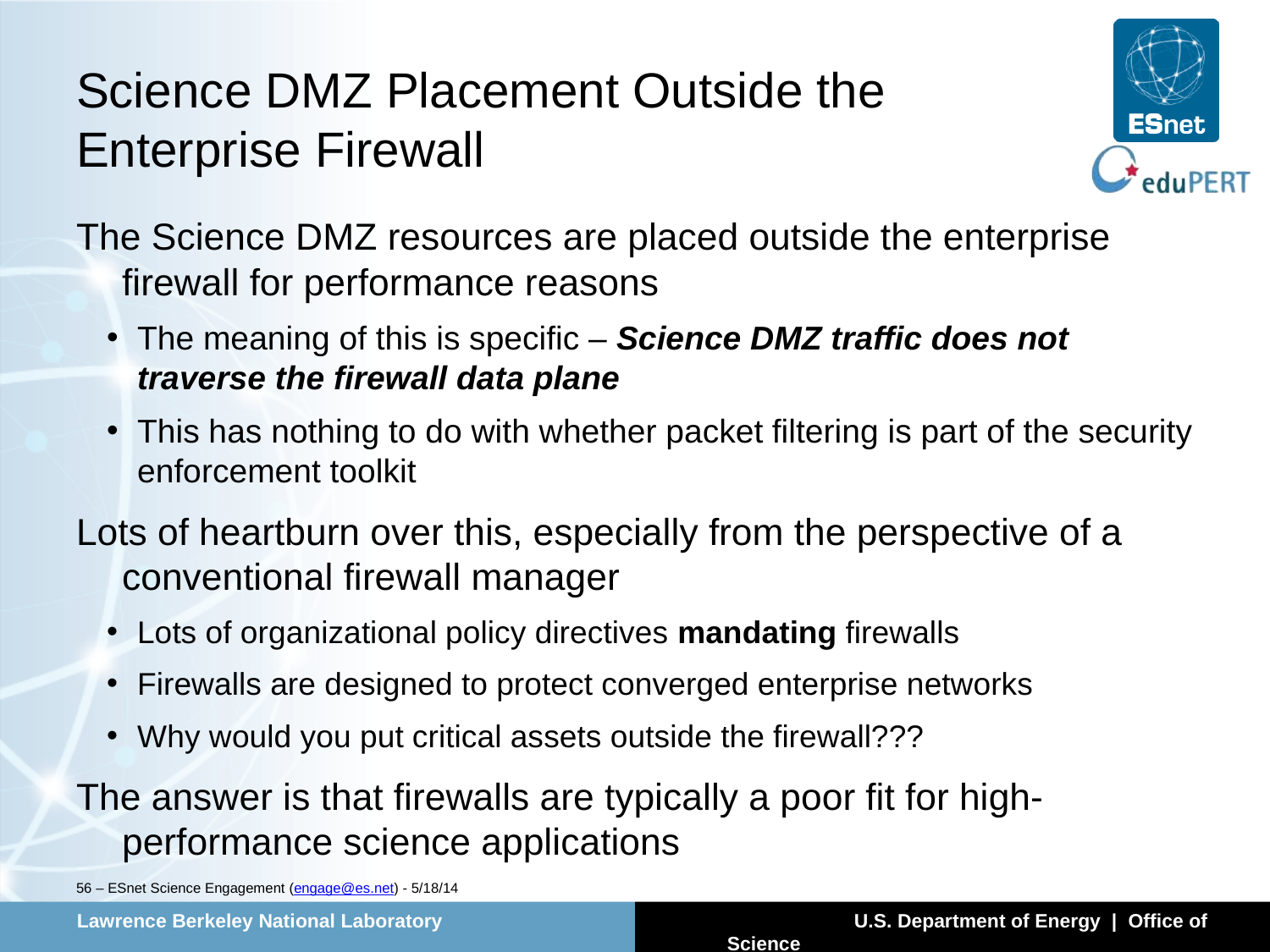

# Science DMZ Placement Outside the Enterprise Firewall
The Science DMZ resources are placed outside the enterprise firewall for performance reasons
The meaning of this is specific – Science DMZ traffic does not traverse the firewall data plane
This has nothing to do with whether packet filtering is part of the security enforcement toolkit
Lots of heartburn over this, especially from the perspective of a conventional firewall manager
Lots of organizational policy directives mandating firewalls
Firewalls are designed to protect converged enterprise networks
Why would you put critical assets outside the firewall???
The answer is that firewalls are typically a poor fit for high-performance science applications

56 – ESnet Science Engagement (engage@es.net) - 5/18/14